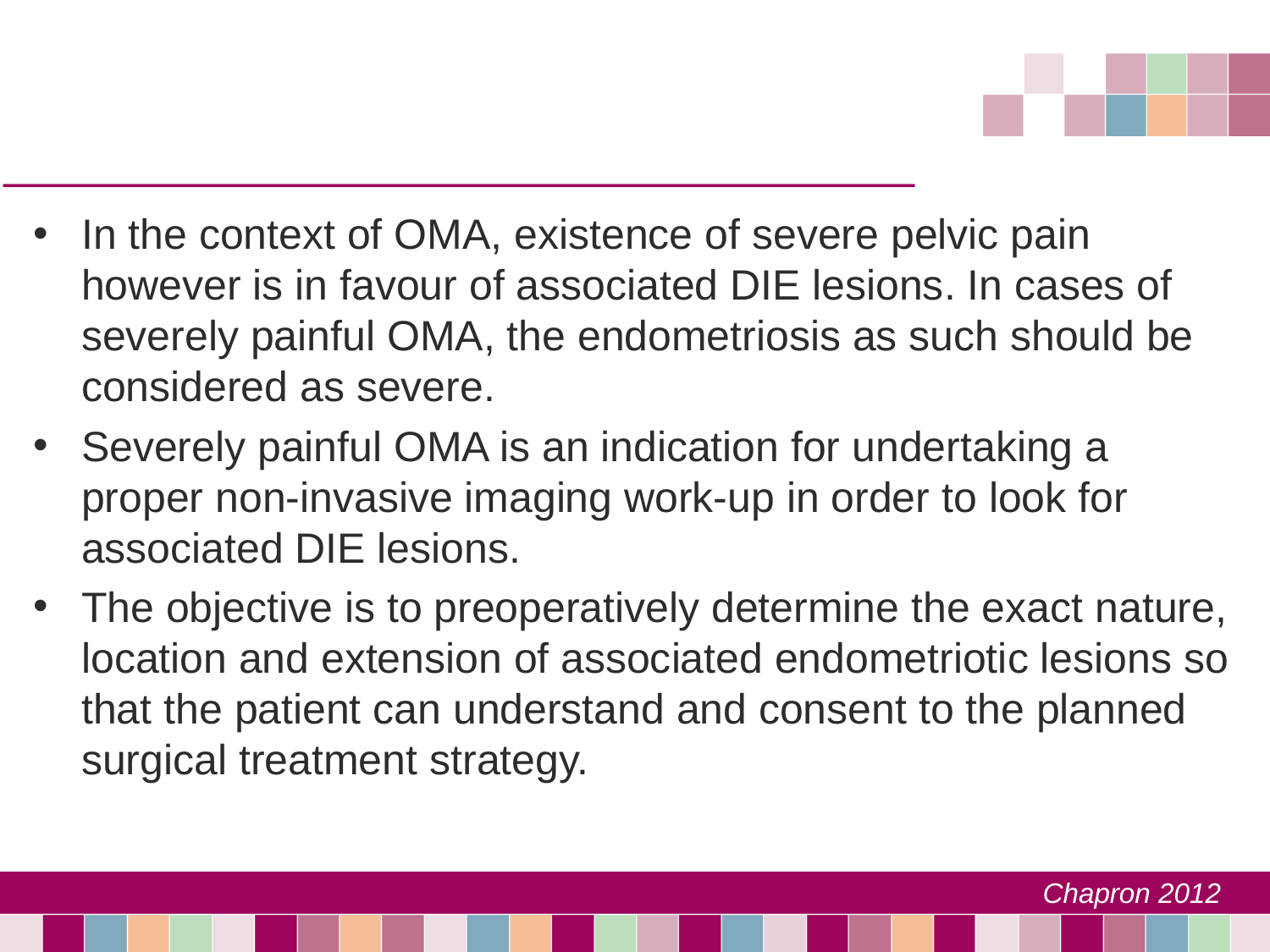

#
In the context of OMA, existence of severe pelvic pain however is in favour of associated DIE lesions. In cases of severely painful OMA, the endometriosis as such should be considered as severe.
Severely painful OMA is an indication for undertaking a proper non-invasive imaging work-up in order to look for associated DIE lesions.
The objective is to preoperatively determine the exact nature, location and extension of associated endometriotic lesions so that the patient can understand and consent to the planned surgical treatment strategy.
Chapron 2012